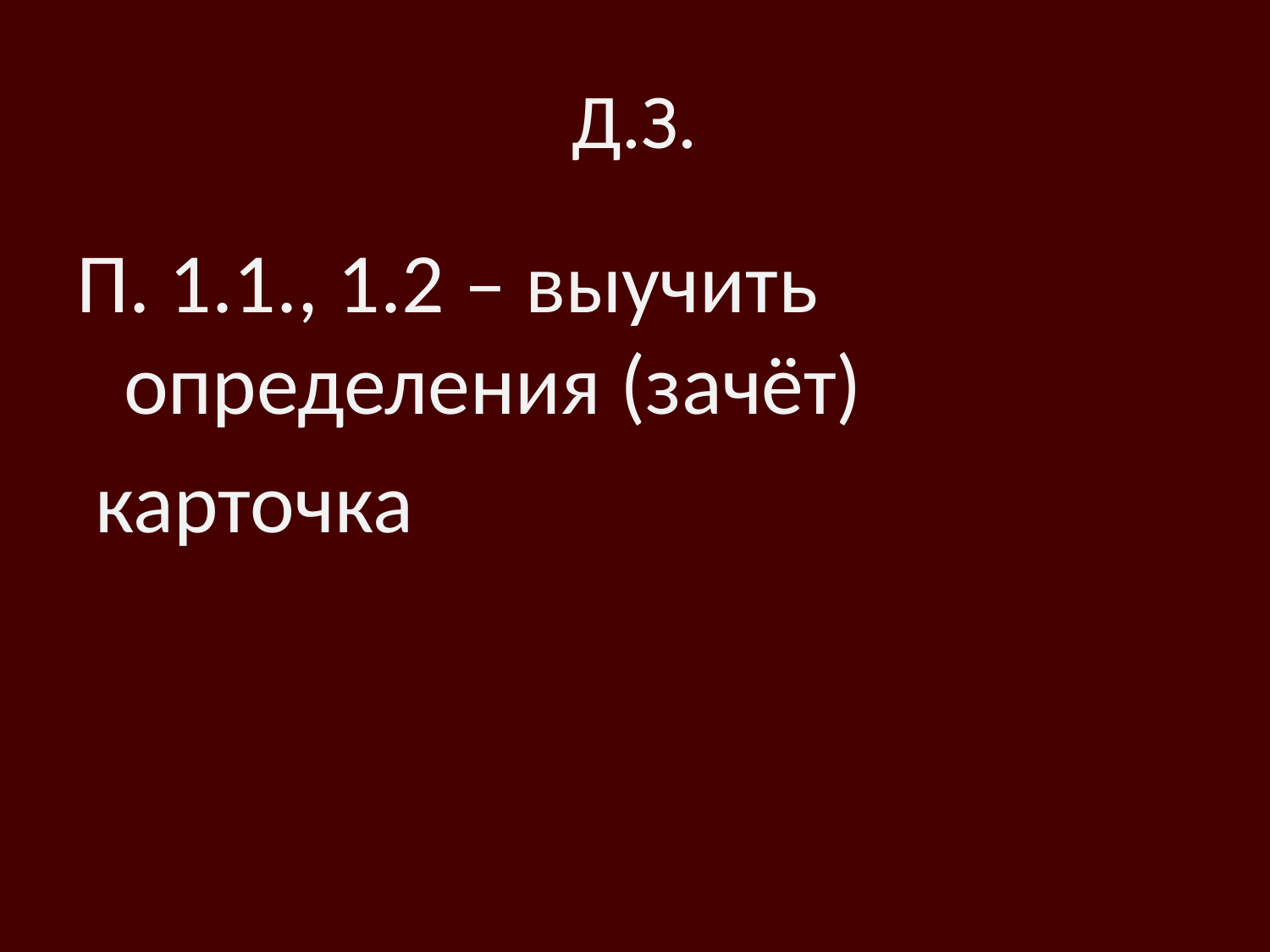

# Д.З.
П. 1.1., 1.2 – выучить определения (зачёт)
 карточка